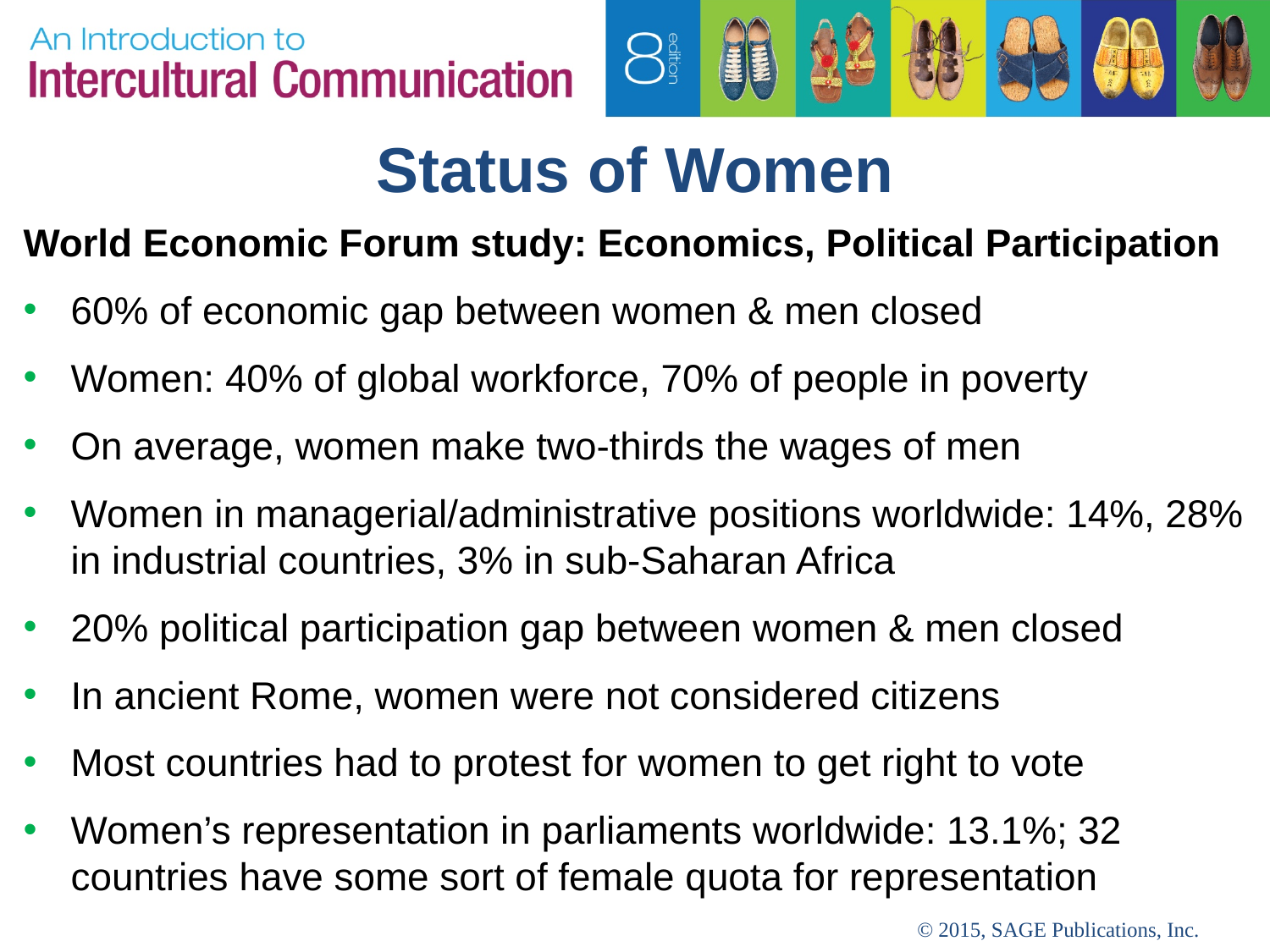

# Status of Women
World Economic Forum study: Economics, Political Participation
60% of economic gap between women & men closed
Women: 40% of global workforce, 70% of people in poverty
On average, women make two-thirds the wages of men
Women in managerial/administrative positions worldwide: 14%, 28% in industrial countries, 3% in sub-Saharan Africa
20% political participation gap between women & men closed
In ancient Rome, women were not considered citizens
Most countries had to protest for women to get right to vote
Women’s representation in parliaments worldwide: 13.1%; 32 countries have some sort of female quota for representation
© 2015, SAGE Publications, Inc.